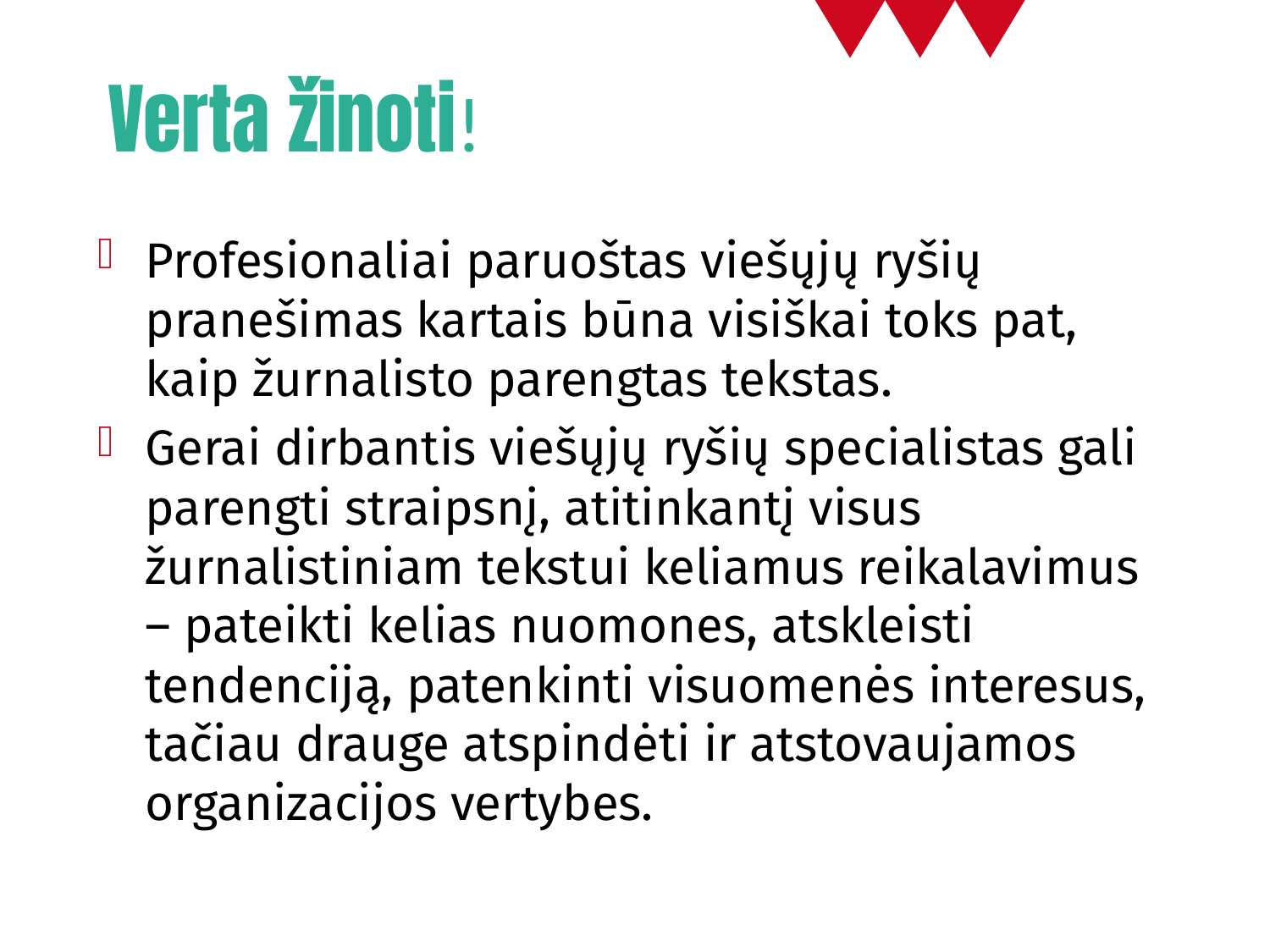

# Verta žinoti!
Profesionaliai paruoštas viešųjų ryšių pranešimas kartais būna visiškai toks pat, kaip žurnalisto parengtas tekstas.
Gerai dirbantis viešųjų ryšių specialistas gali parengti straipsnį, atitinkantį visus žurnalistiniam tekstui keliamus reikalavimus – pateikti kelias nuomones, atskleisti tendenciją, patenkinti visuomenės interesus, tačiau drauge atspindėti ir atstovaujamos organizacijos vertybes.